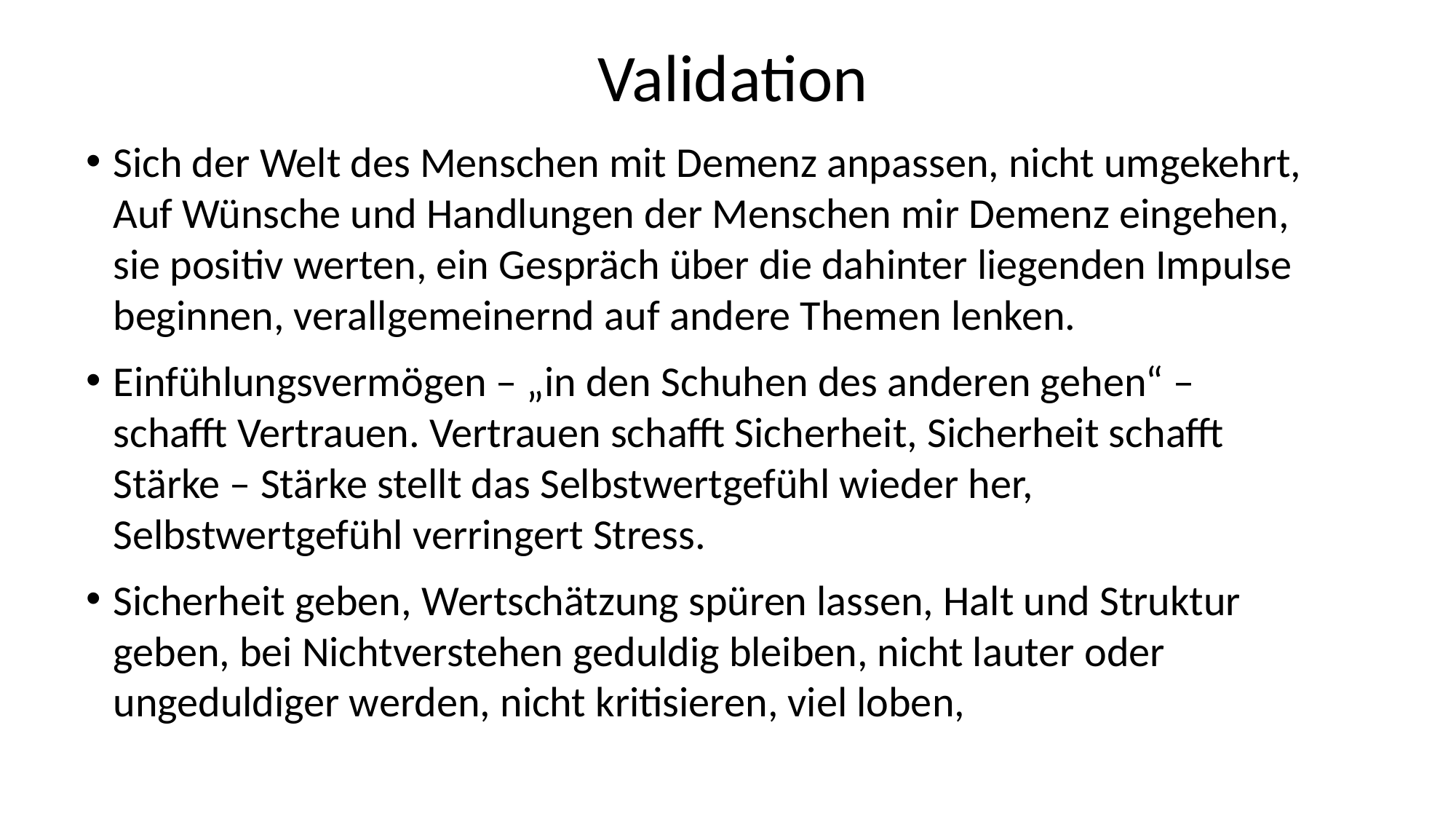

# Validation
Sich der Welt des Menschen mit Demenz anpassen, nicht umgekehrt,
Auf Wünsche und Handlungen der Menschen mir Demenz eingehen, sie positiv werten, ein Gespräch über die dahinter liegenden Impulse beginnen, verallgemeinernd auf andere Themen lenken.
Einfühlungsvermögen – „in den Schuhen des anderen gehen“ – schafft Vertrauen. Vertrauen schafft Sicherheit, Sicherheit schafft Stärke – Stärke stellt das Selbstwertgefühl wieder her, Selbstwertgefühl verringert Stress.
Sicherheit geben, Wertschätzung spüren lassen, Halt und Struktur geben, bei Nichtverstehen geduldig bleiben, nicht lauter oder ungeduldiger werden, nicht kritisieren, viel loben,